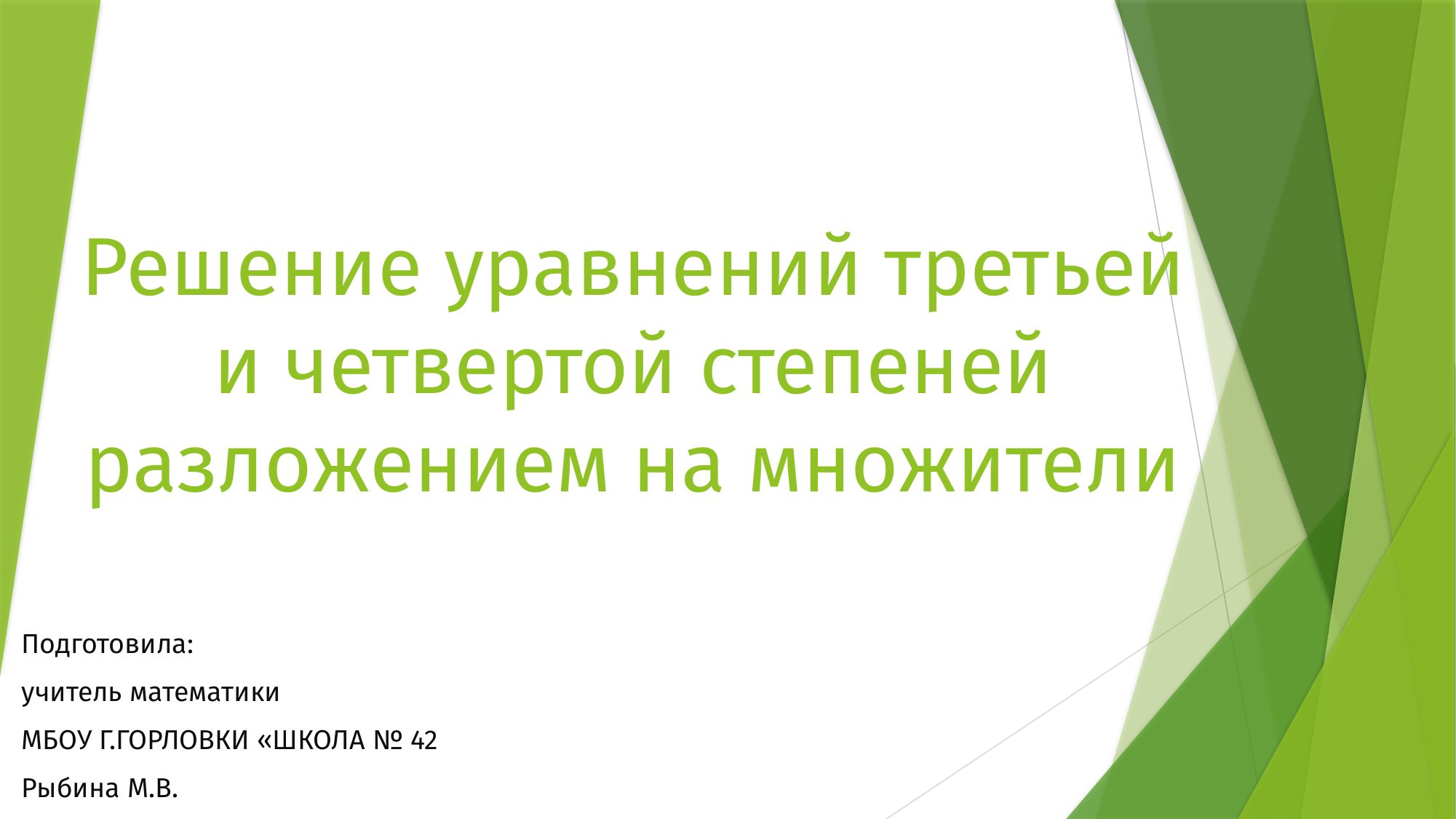

# Решение уравнений третьей и четвертой степеней разложением на множители
Подготовила:
учитель математики
МБОУ Г.ГОРЛОВКИ «ШКОЛА № 42
Рыбина М.В.